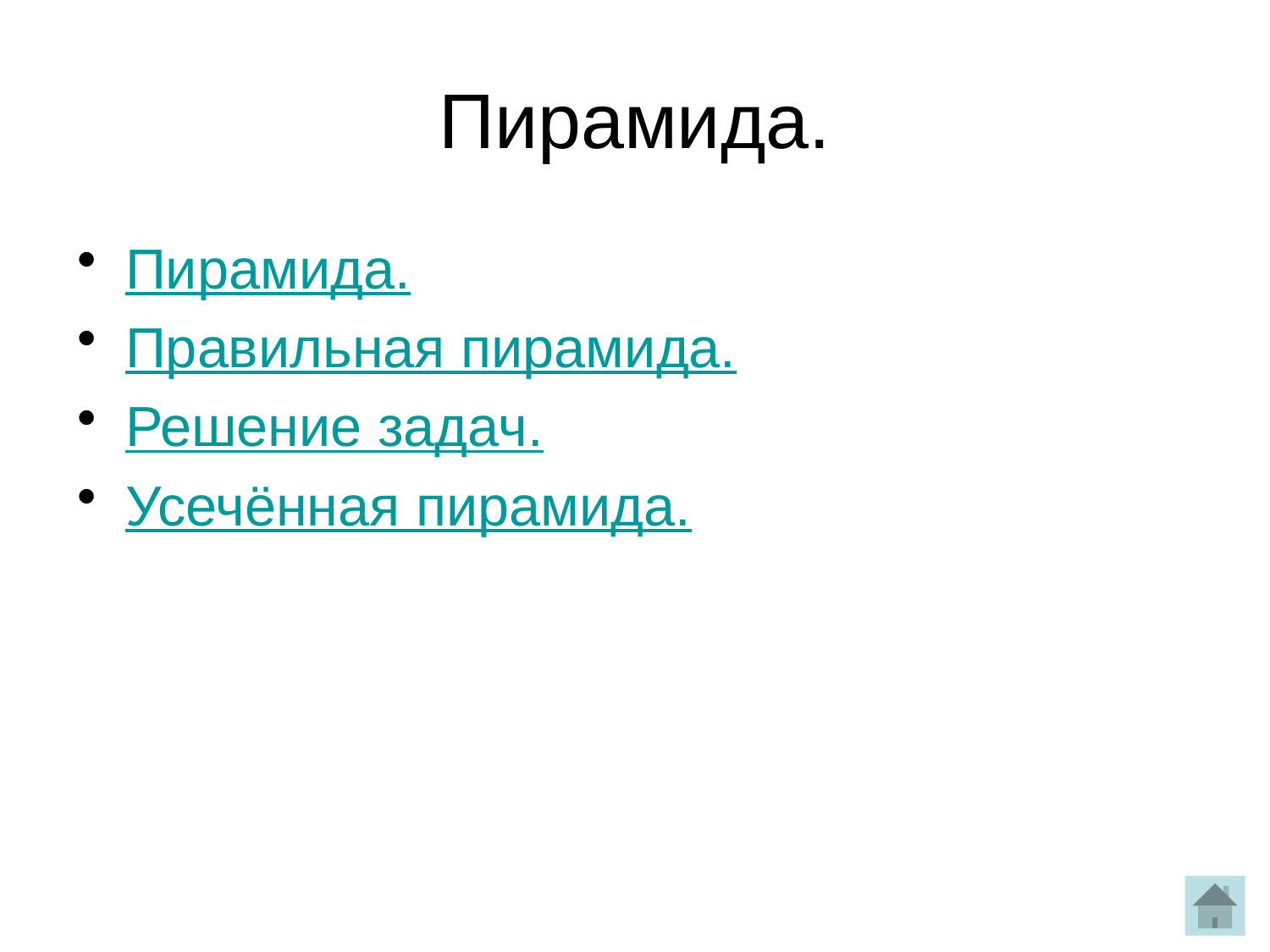

Пирамида.
Пирамида.
Правильная пирамида.
Решение задач.
Усечённая пирамида.